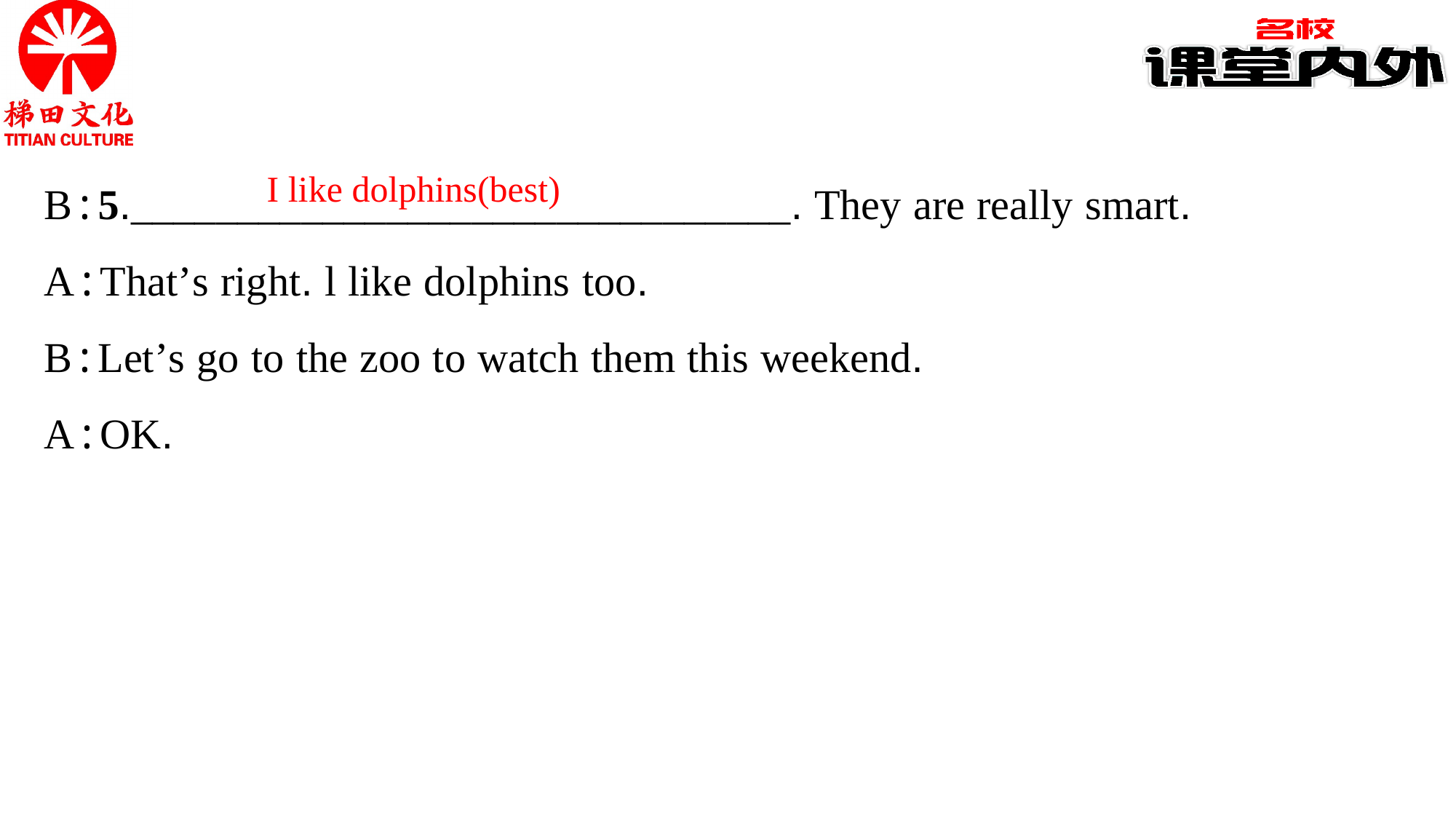

B:5._______________________________. They are really smart.
A:That’s right. l like dolphins too.
B:Let’s go to the zoo to watch them this weekend.
A:OK.
I like dolphins(best)